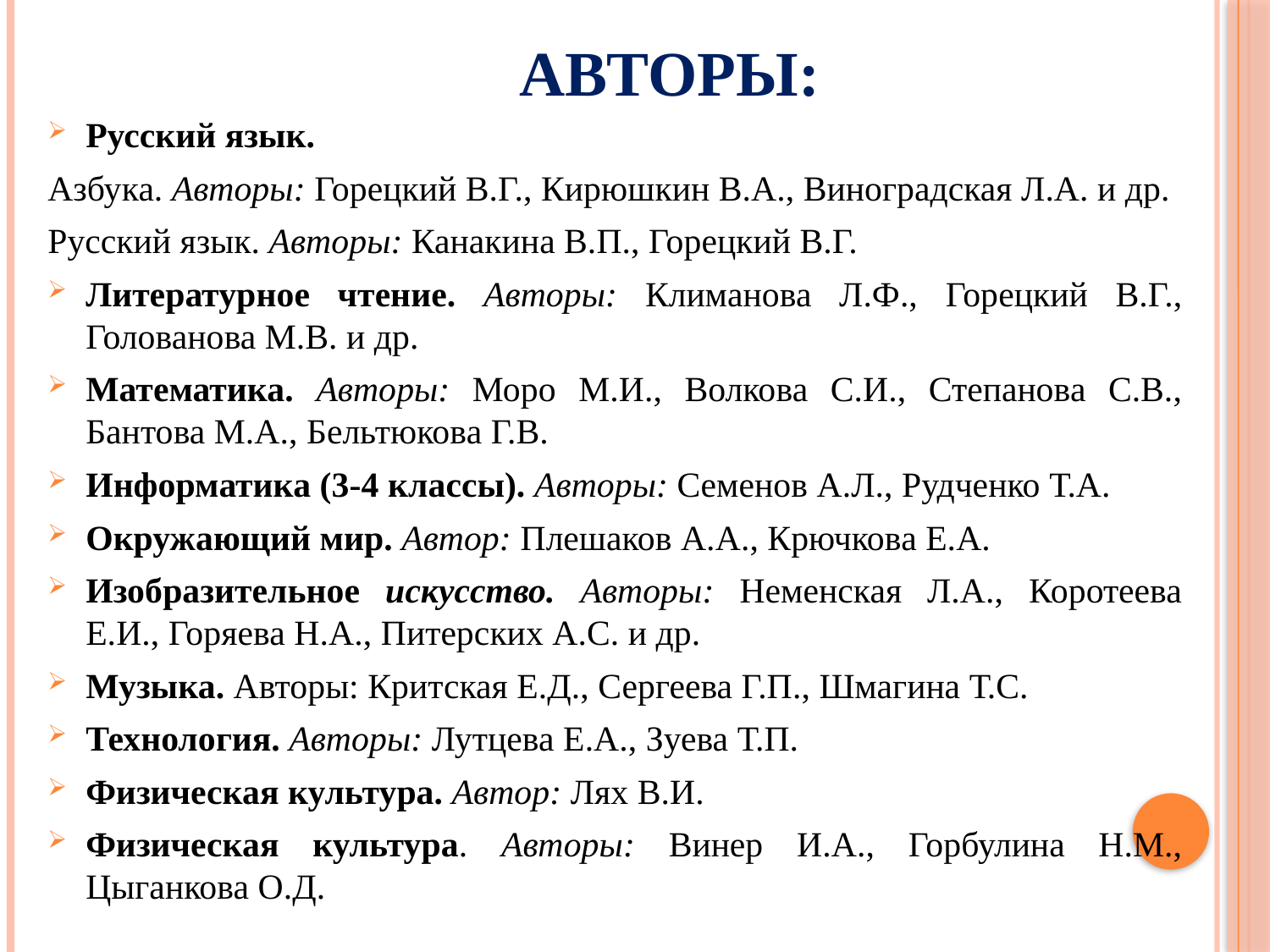

# Авторы:
Русский язык.
Азбука. Авторы: Горецкий В.Г., Кирюшкин В.А., Виноградская Л.А. и др.
Русский язык. Авторы: Канакина В.П., Горецкий В.Г.
Литературное чтение. Авторы: Климанова Л.Ф., Горецкий В.Г., Голованова М.В. и др.
Математика. Авторы: Моро М.И., Волкова С.И., Степанова С.В., Бантова М.А., Бельтюкова Г.В.
Информатика (3-4 классы). Авторы: Семенов А.Л., Рудченко Т.А.
Окружающий мир. Автор: Плешаков А.А., Крючкова Е.А.
Изобразительное искусство. Авторы: Неменская Л.А., Коротеева Е.И., Горяева Н.А., Питерских А.С. и др.
Музыка. Авторы: Критская Е.Д., Сергеева Г.П., Шмагина Т.С.
Технология. Авторы: Лутцева Е.А., Зуева Т.П.
Физическая культура. Автор: Лях В.И.
Физическая культура. Авторы: Винер И.А., Горбулина Н.М., Цыганкова О.Д.